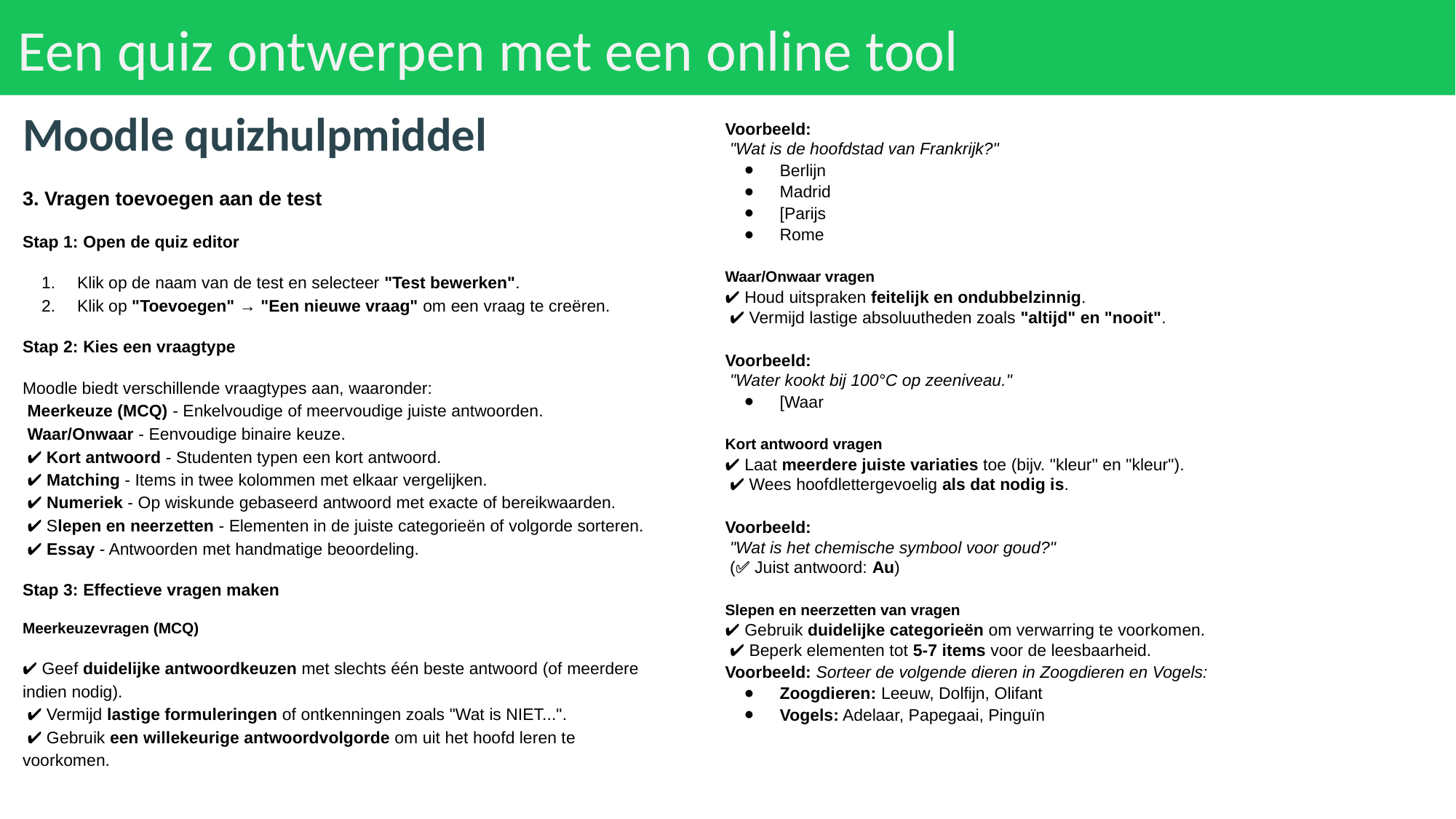

# Een quiz ontwerpen met een online tool
Moodle quizhulpmiddel
3. Vragen toevoegen aan de test
Stap 1: Open de quiz editor
Klik op de naam van de test en selecteer "Test bewerken".
Klik op "Toevoegen" → "Een nieuwe vraag" om een vraag te creëren.
Stap 2: Kies een vraagtype
Moodle biedt verschillende vraagtypes aan, waaronder:
 Meerkeuze (MCQ) - Enkelvoudige of meervoudige juiste antwoorden.
 Waar/Onwaar - Eenvoudige binaire keuze.
 ✔ Kort antwoord - Studenten typen een kort antwoord.
 ✔ Matching - Items in twee kolommen met elkaar vergelijken.
 ✔ Numeriek - Op wiskunde gebaseerd antwoord met exacte of bereikwaarden.
 ✔ Slepen en neerzetten - Elementen in de juiste categorieën of volgorde sorteren.
 ✔ Essay - Antwoorden met handmatige beoordeling.
Stap 3: Effectieve vragen maken
Meerkeuzevragen (MCQ)
✔ Geef duidelijke antwoordkeuzen met slechts één beste antwoord (of meerdere indien nodig).
 ✔ Vermijd lastige formuleringen of ontkenningen zoals "Wat is NIET...".
 ✔ Gebruik een willekeurige antwoordvolgorde om uit het hoofd leren te voorkomen.

Voorbeeld:
 "Wat is de hoofdstad van Frankrijk?"
Berlijn
Madrid
[Parijs
Rome

Waar/Onwaar vragen
✔ Houd uitspraken feitelijk en ondubbelzinnig.
 ✔ Vermijd lastige absoluutheden zoals "altijd" en "nooit".

Voorbeeld:
 "Water kookt bij 100°C op zeeniveau."
[Waar

Kort antwoord vragen
✔ Laat meerdere juiste variaties toe (bijv. "kleur" en "kleur").
 ✔ Wees hoofdlettergevoelig als dat nodig is.

Voorbeeld:
 "Wat is het chemische symbool voor goud?"
 (✅ Juist antwoord: Au)

Slepen en neerzetten van vragen
✔ Gebruik duidelijke categorieën om verwarring te voorkomen.
 ✔ Beperk elementen tot 5-7 items voor de leesbaarheid.
Voorbeeld: Sorteer de volgende dieren in Zoogdieren en Vogels:
Zoogdieren: Leeuw, Dolfijn, Olifant
Vogels: Adelaar, Papegaai, Pinguïn